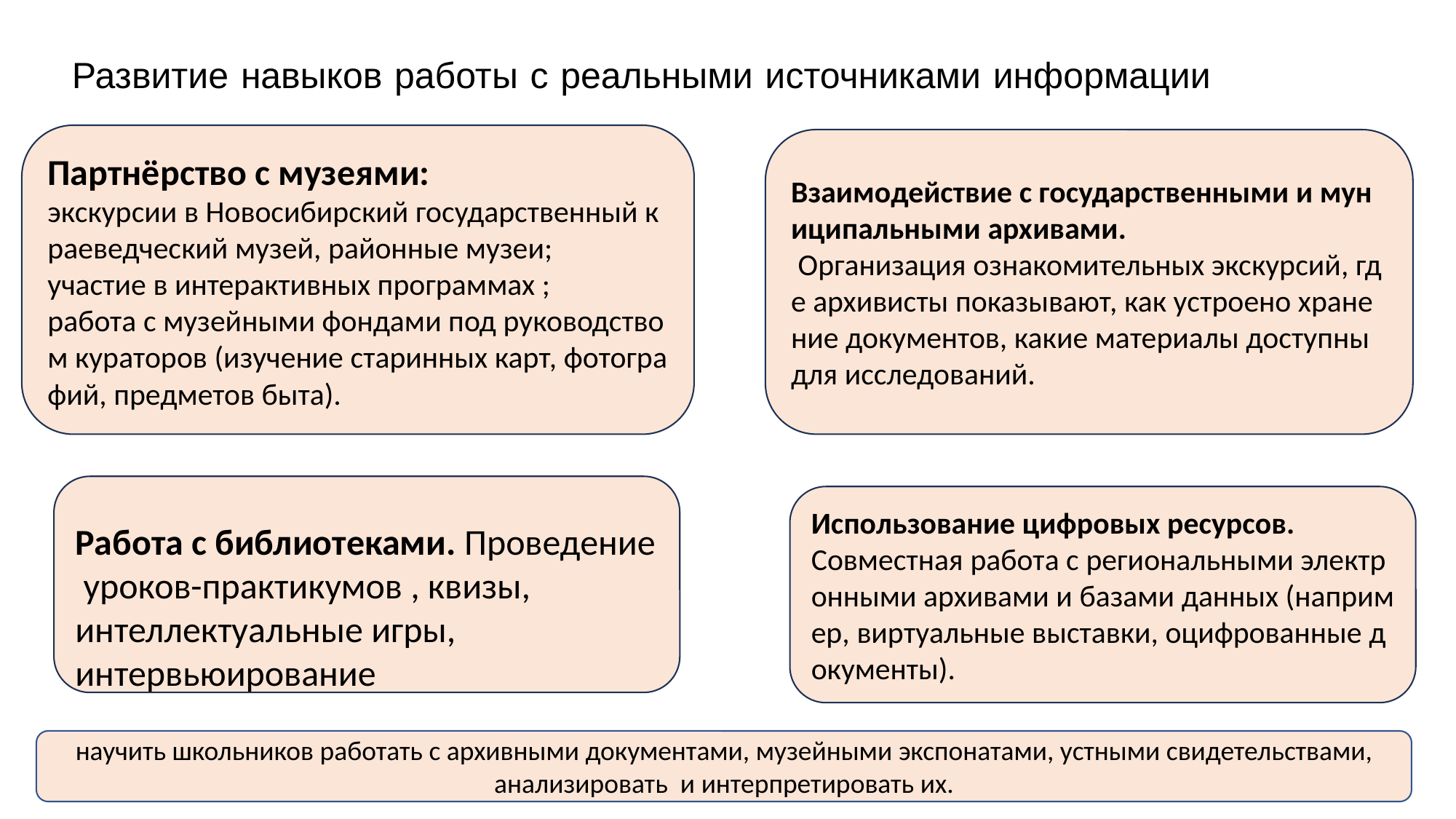

# Развитие навыков работы с реальными источниками информации
Партнёрство с музеями:
экскурсии в Новосибирский государственный краеведческий музей, районные музеи;
участие в интерактивных программах ;
работа с музейными фондами под руководством кураторов (изучение старинных карт, фотографий, предметов быта).
Взаимодействие с государственными и муниципальными архивами.
 Организация ознакомительных экскурсий, где архивисты показывают, как устроено хранение документов, какие материалы доступны для исследований.

 Работа с библиотеками. Проведение уроков-практикумов , квизы, интеллектуальные игры, интервьюирование
Использование цифровых ресурсов.
Совместная работа с региональными электронными архивами и базами данных (например, виртуальные выставки, оцифрованные документы).
научить школьников работать с архивными документами, музейными экспонатами, устными свидетельствами, анализировать  и интерпретировать их.